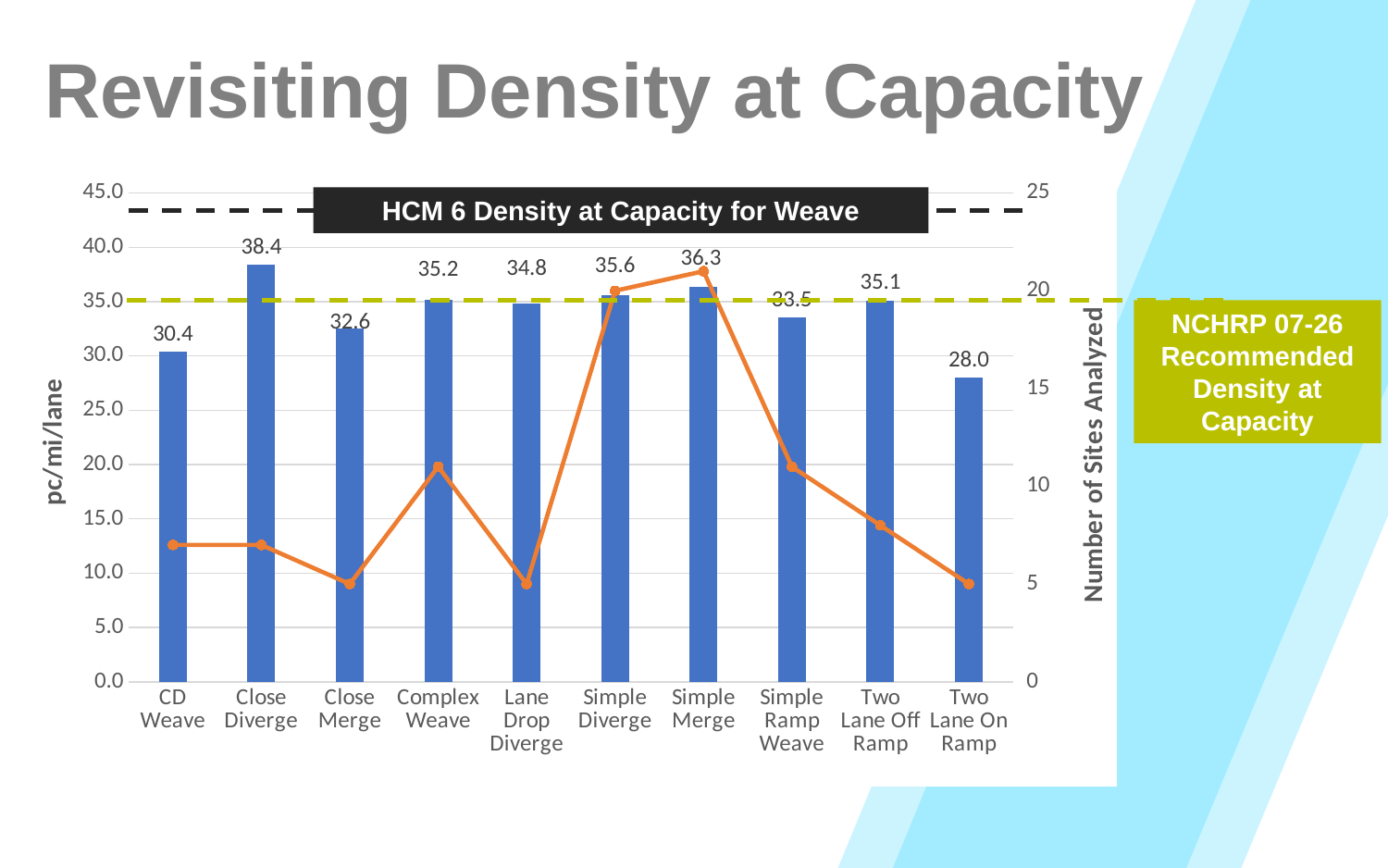

# Revisiting Density at Capacity

### Chart

| Category | Average of PC - Density at Capacity | Count of PC - Density at Capacity |
|---|---|---|
| CD Weave | 30.35437328571428 | 7.0 |
| Close Diverge | 38.38408514285714 | 7.0 |
| Close Merge | 32.5619988 | 5.0 |
| Complex Weave | 35.18836454545455 | 11.0 |
| Lane Drop Diverge | 34.8336972 | 5.0 |
| Simple Diverge | 35.625509699999995 | 20.0 |
| Simple Merge | 36.34074638095238 | 21.0 |
| Simple Ramp Weave | 33.52579227272727 | 11.0 |
| Two Lane Off Ramp | 35.10110725 | 8.0 |
| Two Lane On Ramp | 27.9692046 | 5.0 |
HCM 6 Density at Capacity for Weave
NCHRP 07-26 Recommended Density at Capacity